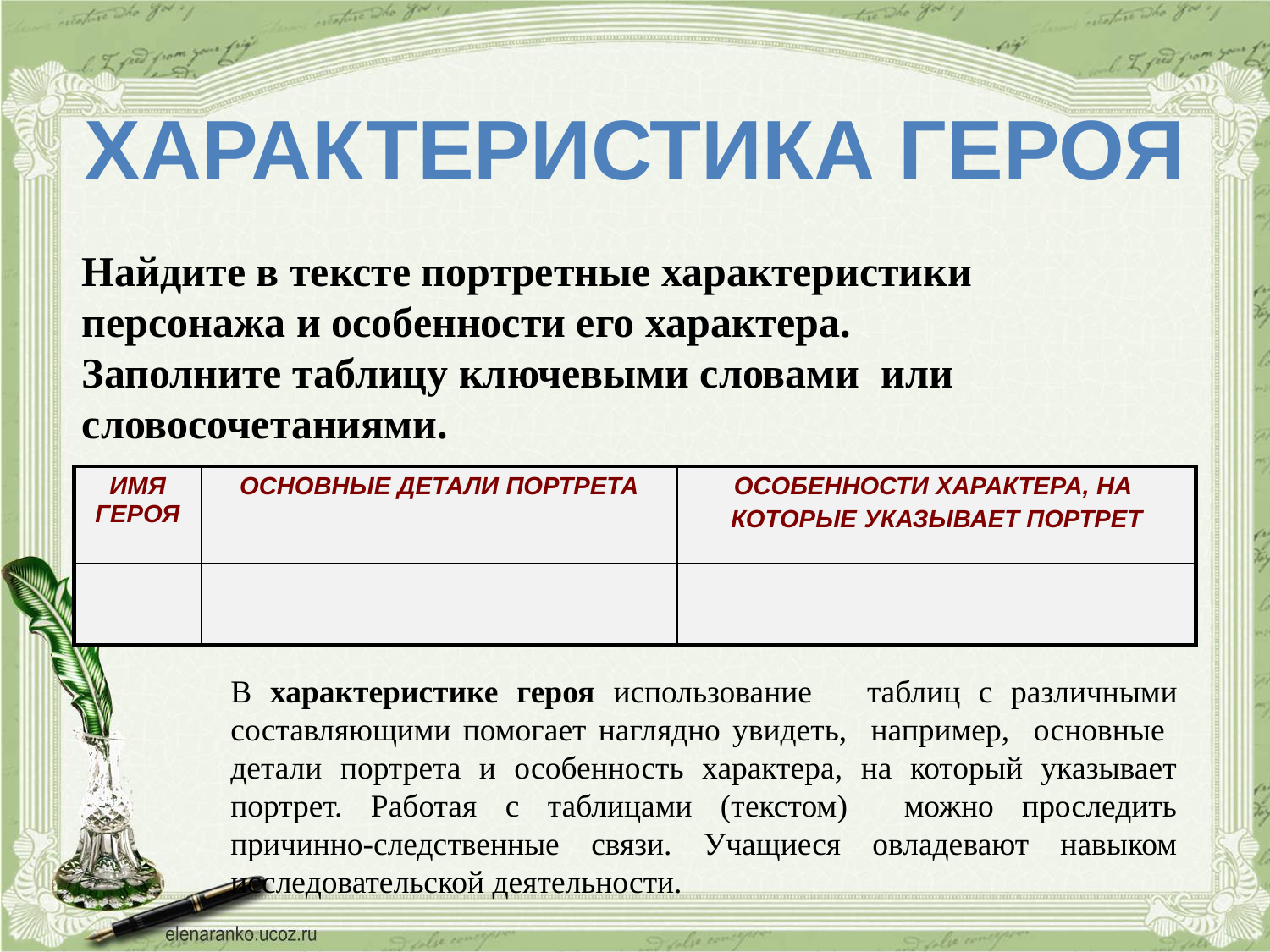

ХАРАКТЕРИСТИКА ГЕРОЯ
Найдите в тексте портретные характеристики  персонажа и особенности его характера.
Заполните таблицу ключевыми словами  или словосочетаниями.

| ИМЯ ГЕРОЯ | ОСНОВНЫЕ ДЕТАЛИ ПОРТРЕТА | ОСОБЕННОСТИ ХАРАКТЕРА, НА КОТОРЫЕ УКАЗЫВАЕТ ПОРТРЕТ |
| --- | --- | --- |
|  |  |  |
В характеристике героя использование   таблиц с различными составляющими помогает наглядно увидеть,  например,  основные  детали портрета и особенность характера, на который указывает портрет. Работая с таблицами (текстом)  можно проследить причинно-следственные связи. Учащиеся овладевают навыком исследовательской деятельности.